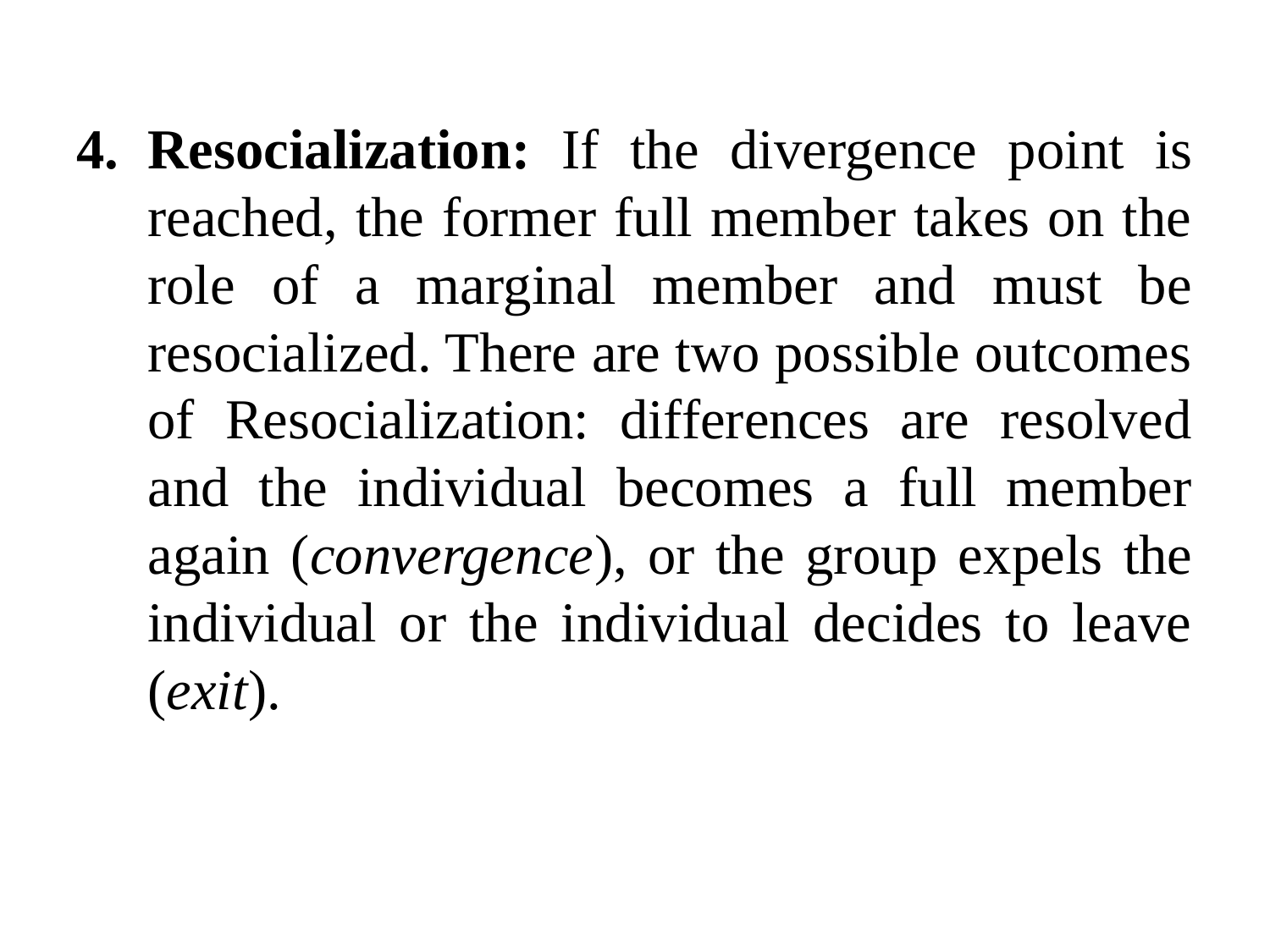

Resocialization: If the divergence point is reached, the former full member takes on the role of a marginal member and must be resocialized. There are two possible outcomes of Resocialization: differences are resolved and the individual becomes a full member again (convergence), or the group expels the individual or the individual decides to leave (exit).